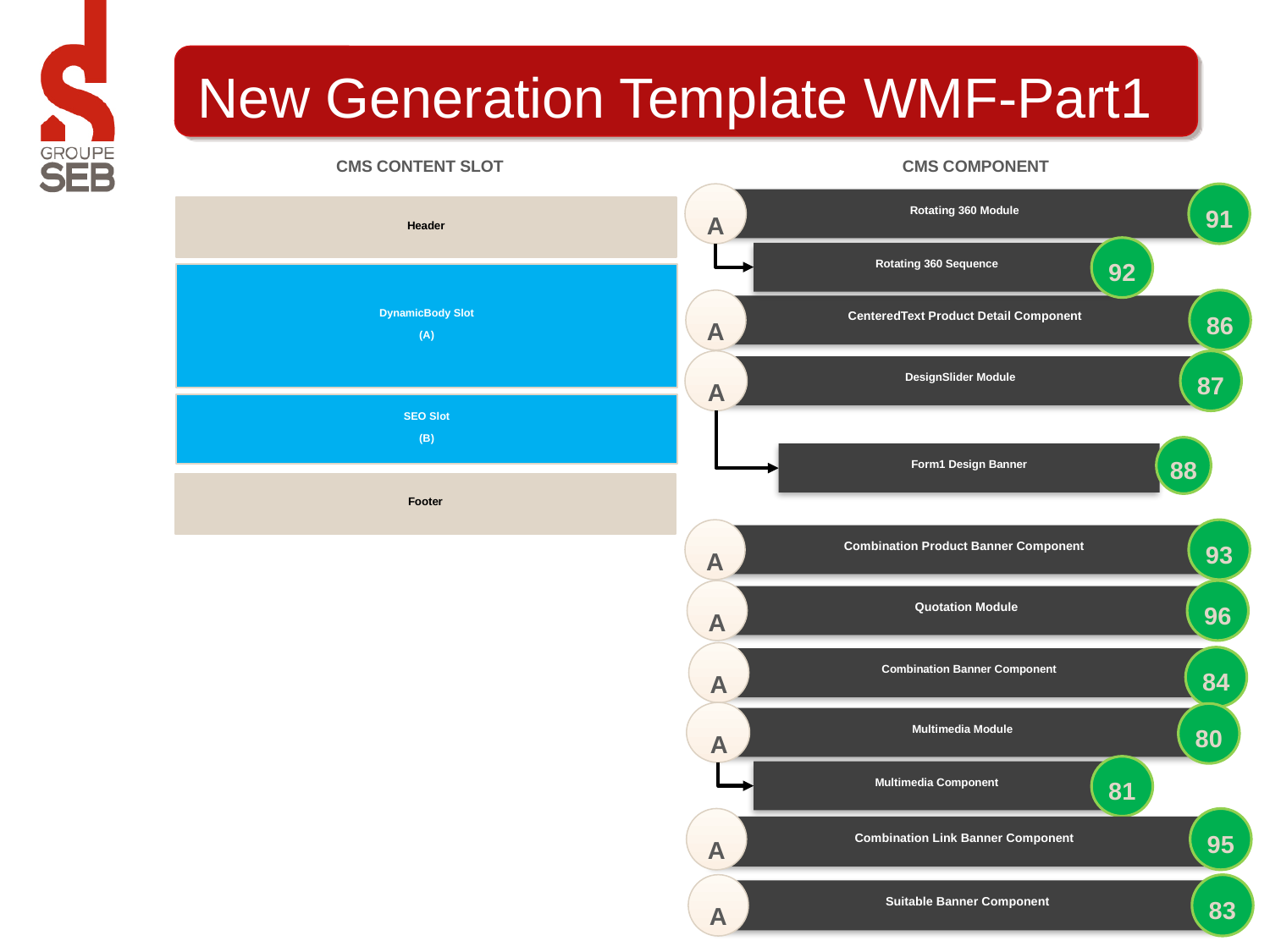

# New Generation Template WMF-Part1
CMS Content Slot
CMS Component
A
91
Rotating 360 Module
Header
92
Rotating 360 Sequence
DynamicBody Slot
(A)
A
86
CenteredText Product Detail Component
A
87
DesignSlider Module
SEO Slot
(B)
88
Form1 Design Banner
Footer
A
93
Combination Product Banner Component
A
96
Quotation Module
A
84
Combination Banner Component
A
80
Multimedia Module
81
Multimedia Component
A
95
Combination Link Banner Component
A
83
Suitable Banner Component